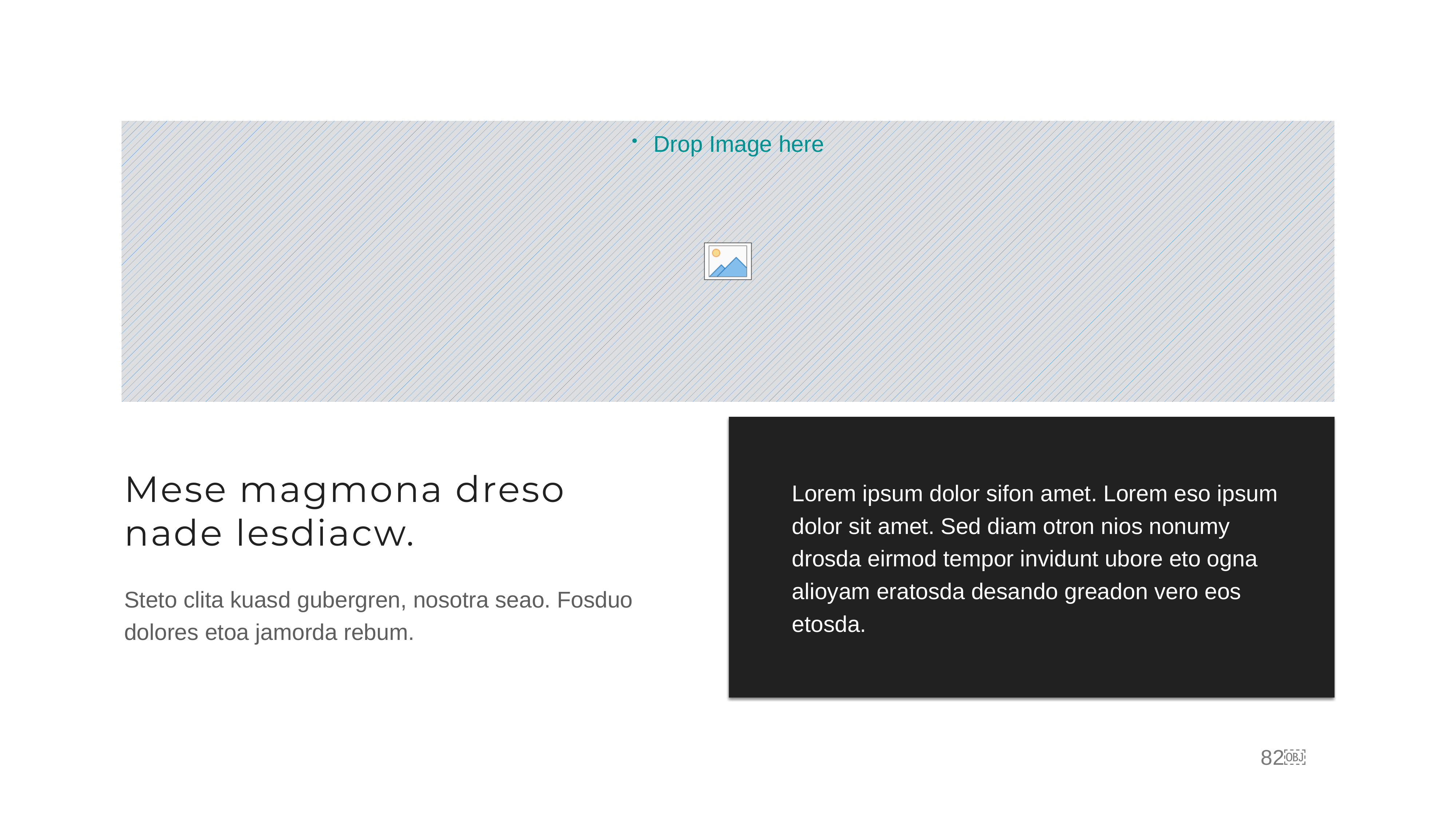

Mese magmona dreso nade lesdiacw.
Lorem ipsum dolor sifon amet. Lorem eso ipsum dolor sit amet. Sed diam otron nios nonumy drosda eirmod tempor invidunt ubore eto ogna alioyam eratosda desando greadon vero eos etosda.
Steto clita kuasd gubergren, nosotra seao. Fosduo dolores etoa jamorda rebum.